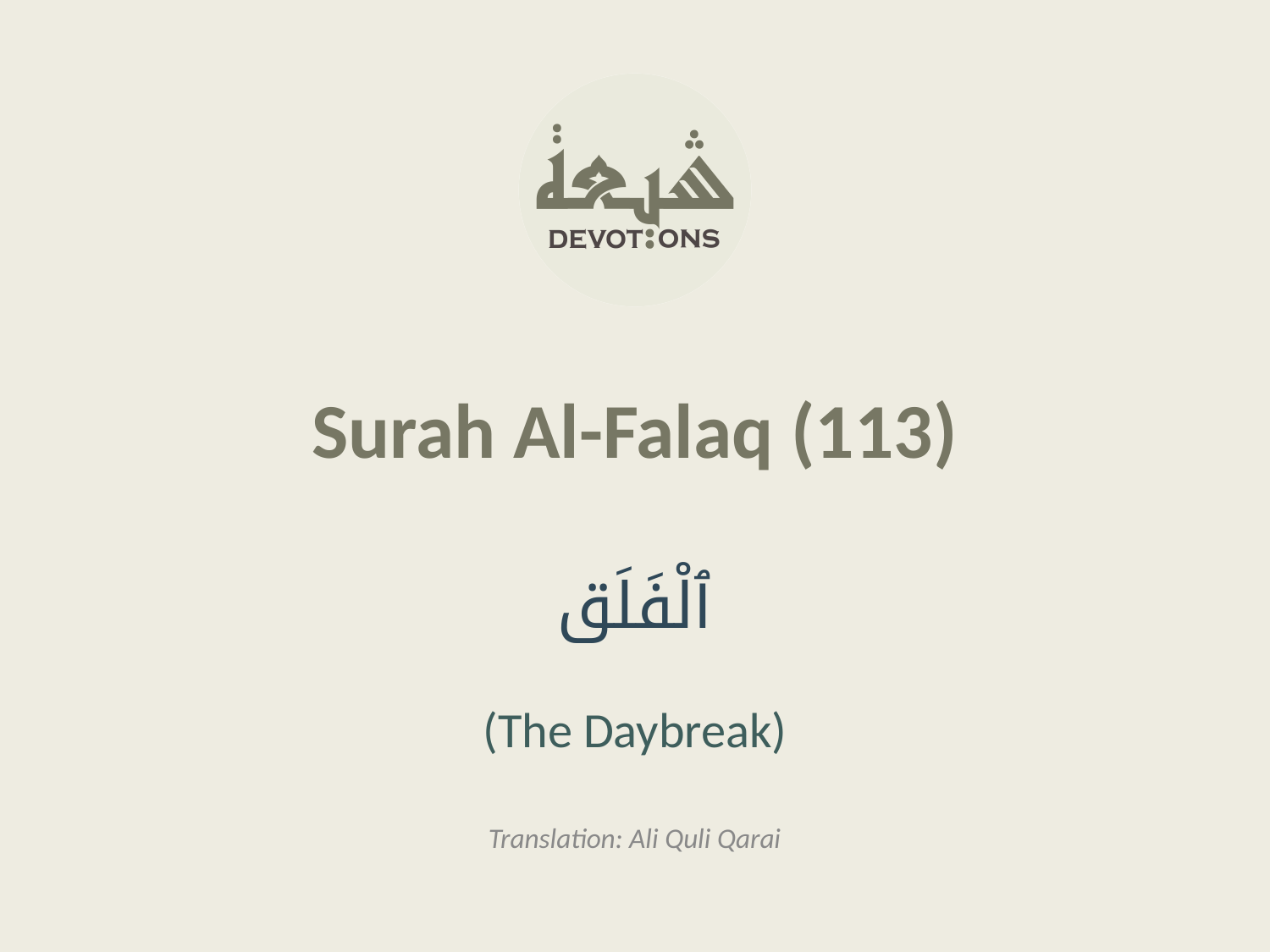

Surah Al-Falaq (113)
ٱلْفَلَق
(The Daybreak)
Translation: Ali Quli Qarai